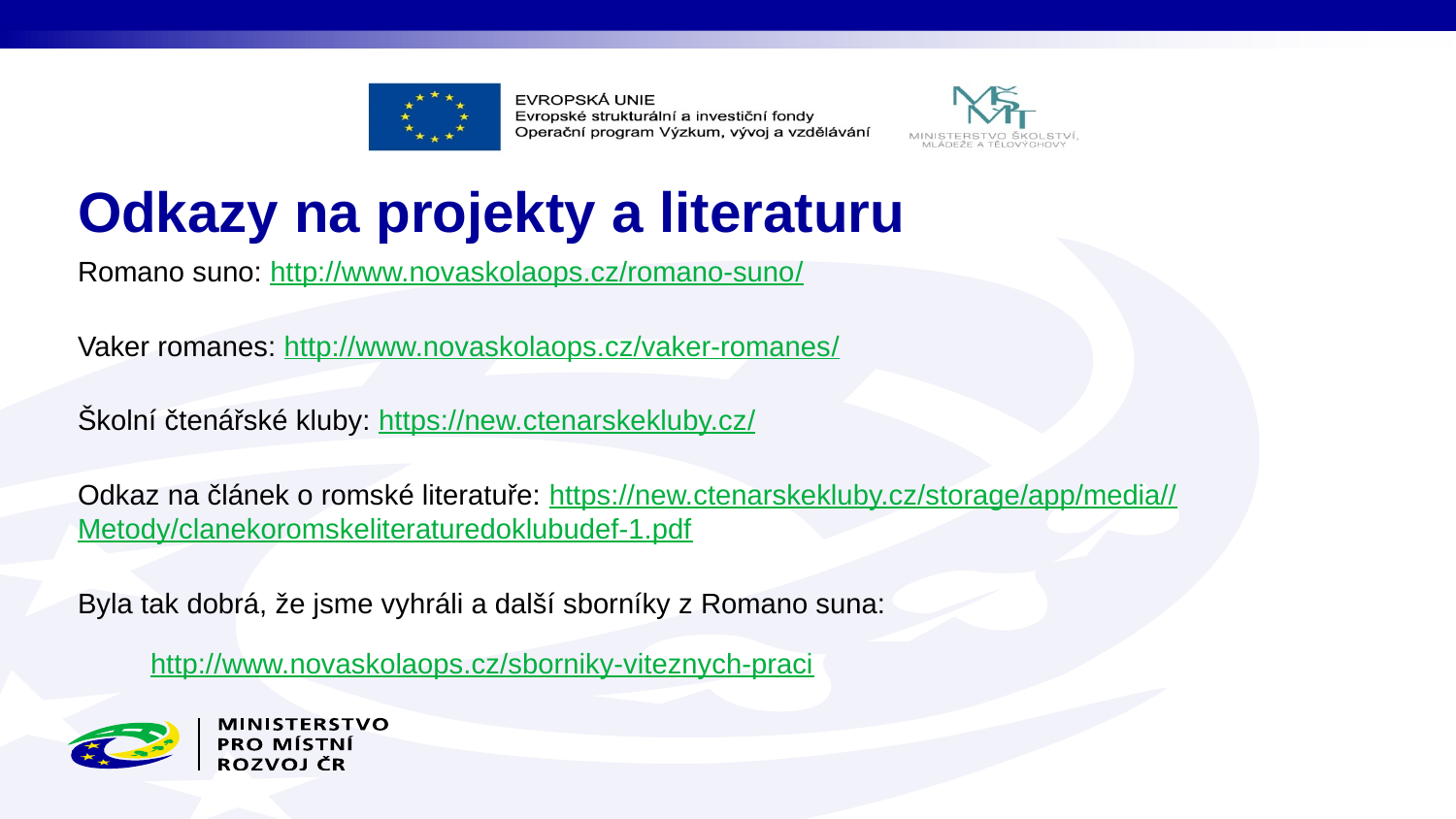

# Odkazy na projekty a literaturu
Romano suno: http://www.novaskolaops.cz/romano-suno/
Vaker romanes: http://www.novaskolaops.cz/vaker-romanes/
Školní čtenářské kluby: https://new.ctenarskekluby.cz/
Odkaz na článek o romské literatuře: https://new.ctenarskekluby.cz/storage/app/media//Metody/clanekoromskeliteraturedoklubudef-1.pdf
Byla tak dobrá, že jsme vyhráli a další sborníky z Romano suna:
http://www.novaskolaops.cz/sborniky-viteznych-praci